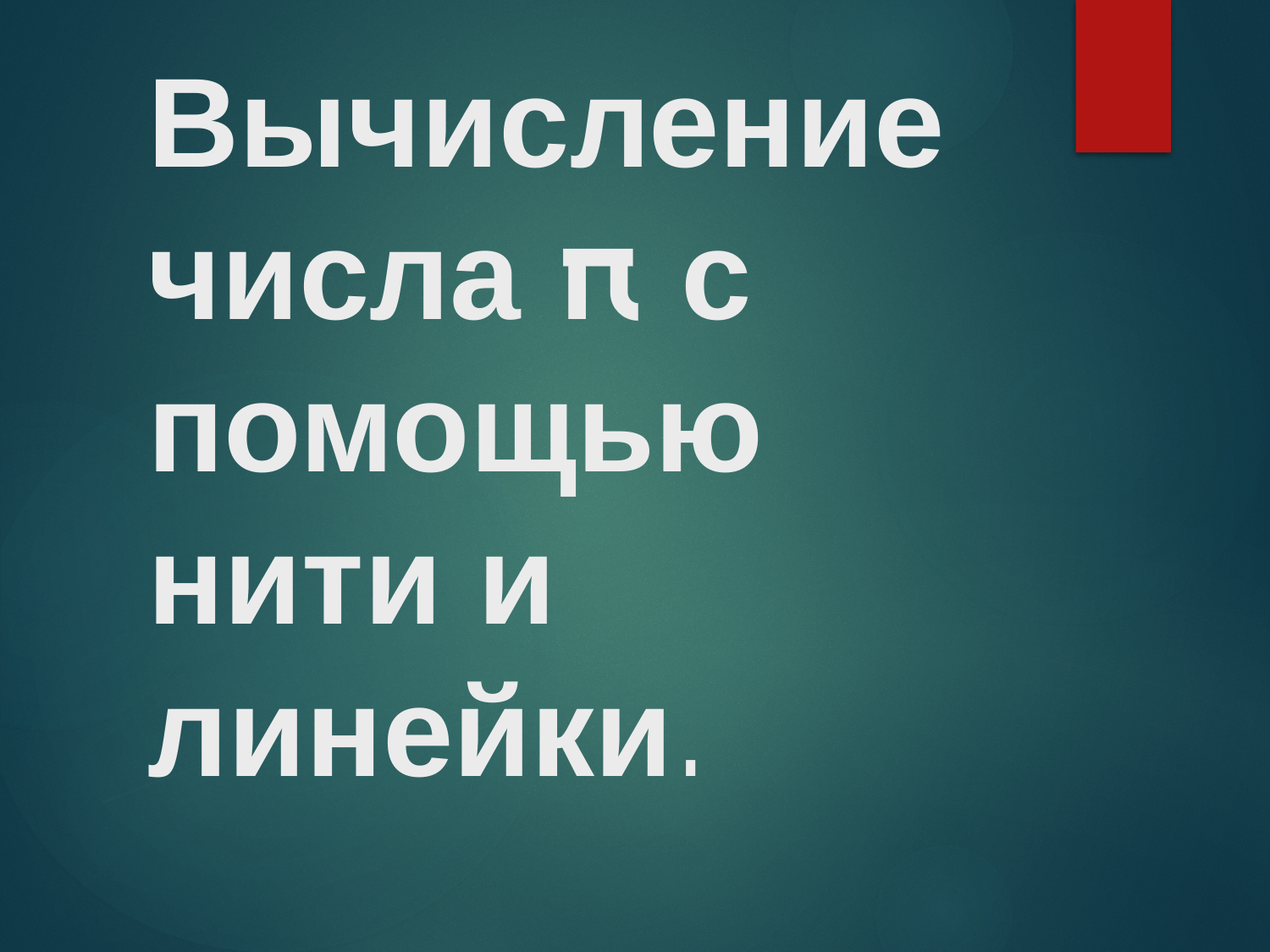

# Вычисление числа π с помощью нити и линейки.